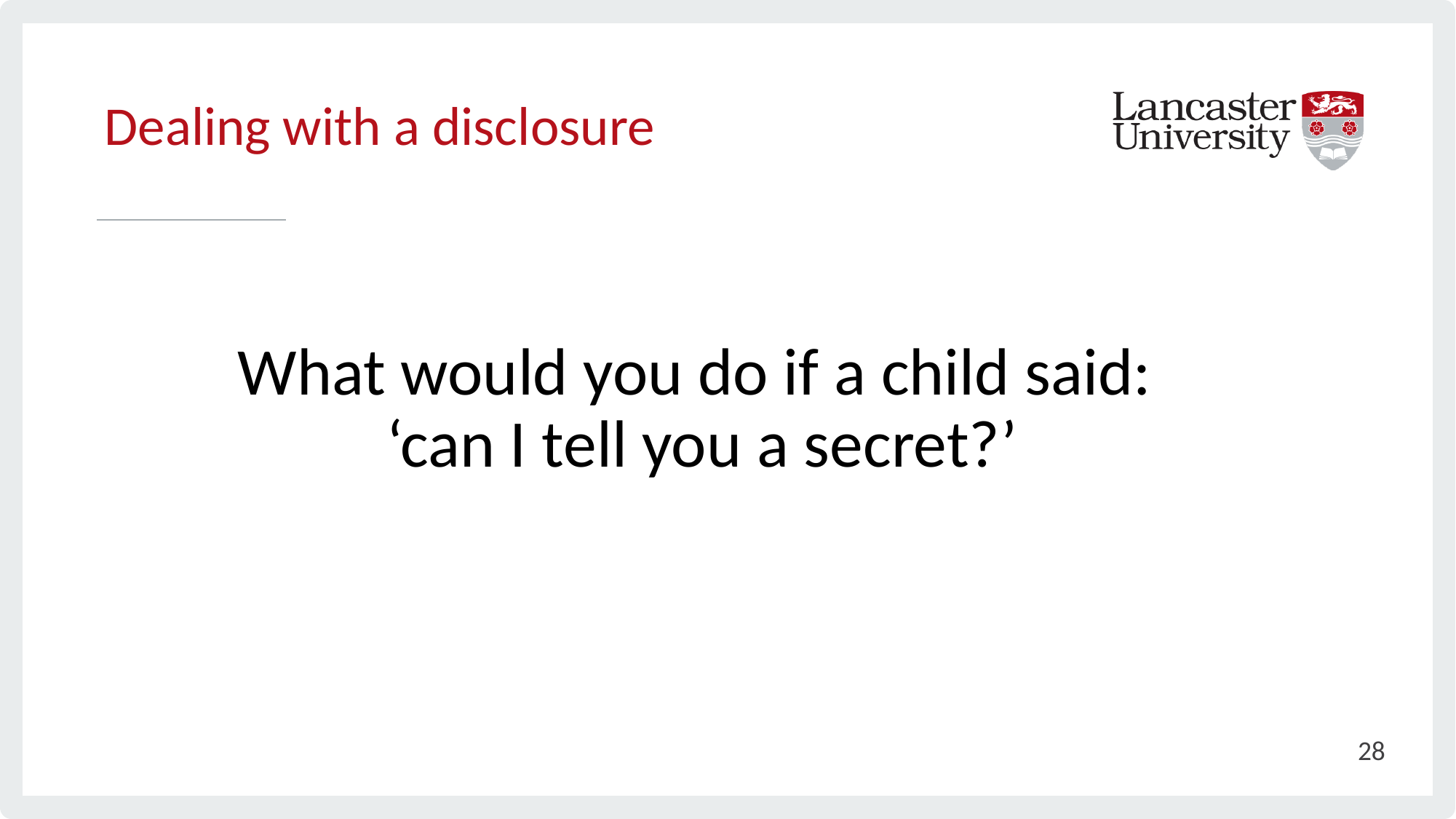

# Dealing with a disclosure
What would you do if a child said:
‘can I tell you a secret?’

28